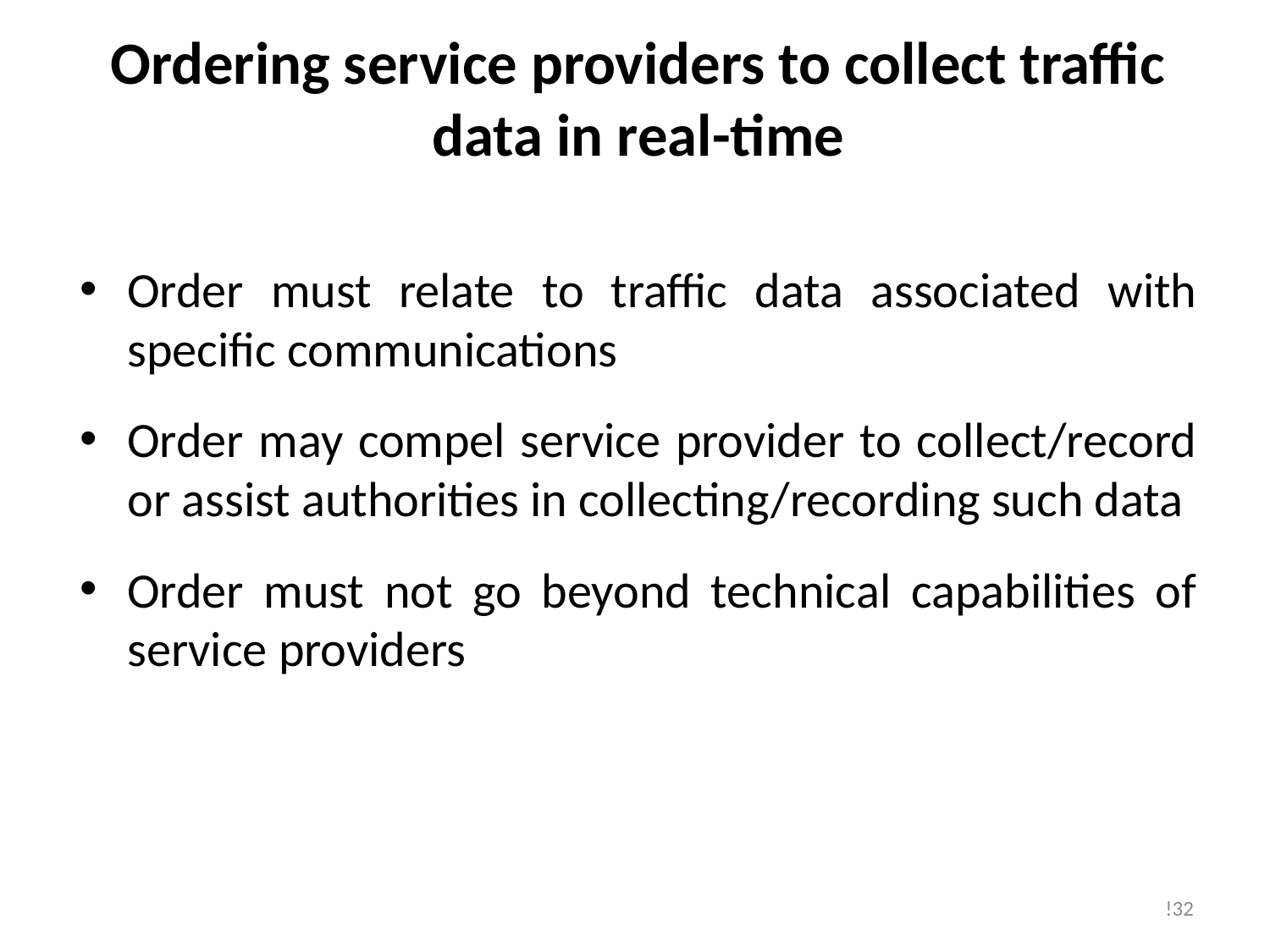

# Ordering service providers to collect traffic data in real-time
Order must relate to traffic data associated with specific communications
Order may compel service provider to collect/record or assist authorities in collecting/recording such data
Order must not go beyond technical capabilities of service providers
!32